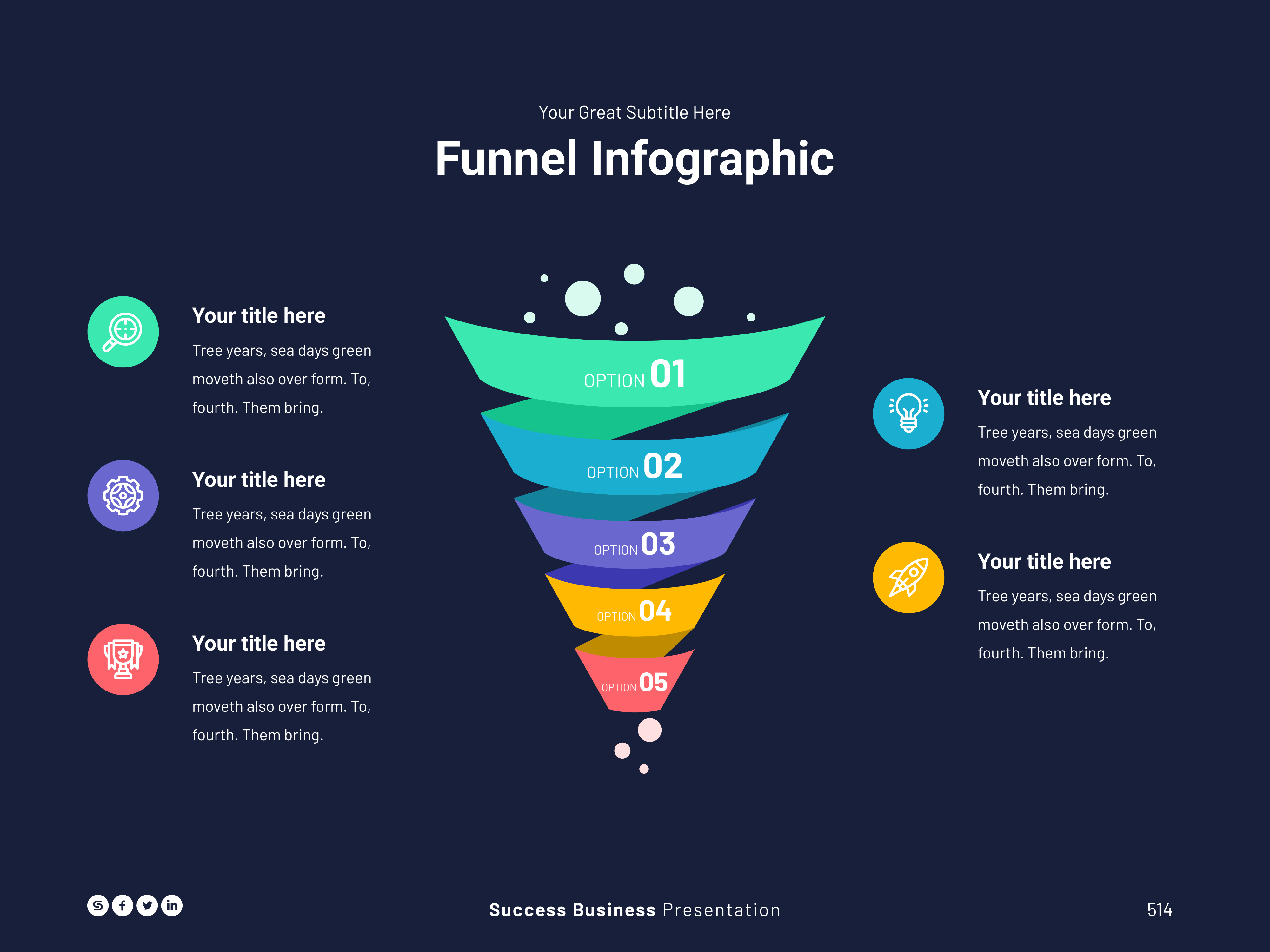

Your Great Subtitle Here
Funnel Infographic

Your title here
Tree years, sea days green moveth also over form. To, fourth. Them bring.

OPTION 01
OPTION 02
OPTION 03
OPTION 04
OPTION 05
Your title here
Tree years, sea days green moveth also over form. To, fourth. Them bring.

Your title here
Tree years, sea days green moveth also over form. To, fourth. Them bring.

Your title here
Tree years, sea days green moveth also over form. To, fourth. Them bring.

Your title here
Tree years, sea days green moveth also over form. To, fourth. Them bring.